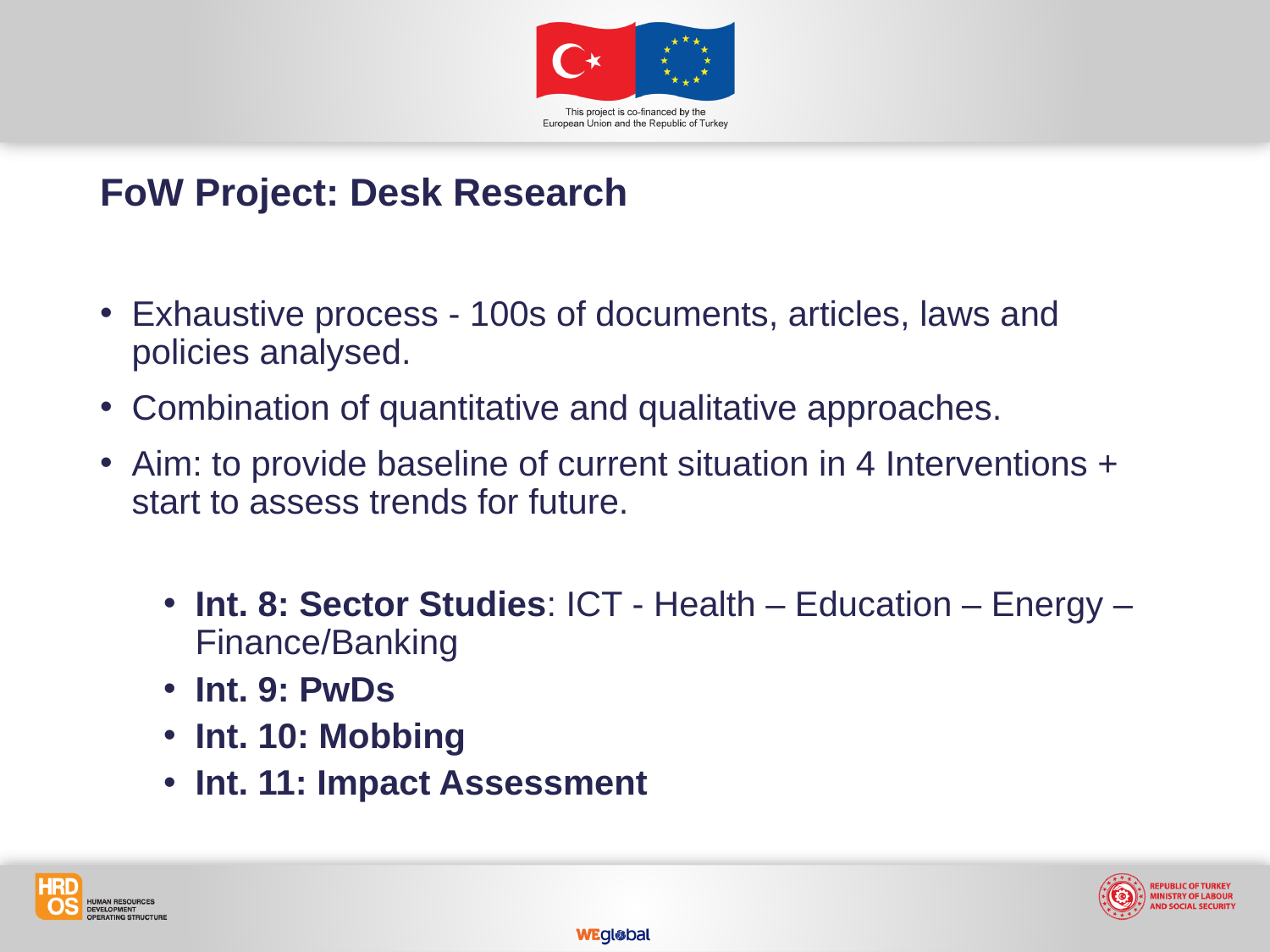

FoW Project: Desk Research

Exhaustive process - 100s of documents, articles, laws and policies analysed.
Combination of quantitative and qualitative approaches.
Aim: to provide baseline of current situation in 4 Interventions + start to assess trends for future.

Int. 8: Sector Studies: ICT - Health – Education – Energy – Finance/Banking
Int. 9: PwDs
Int. 10: Mobbing
Int. 11: Impact Assessment